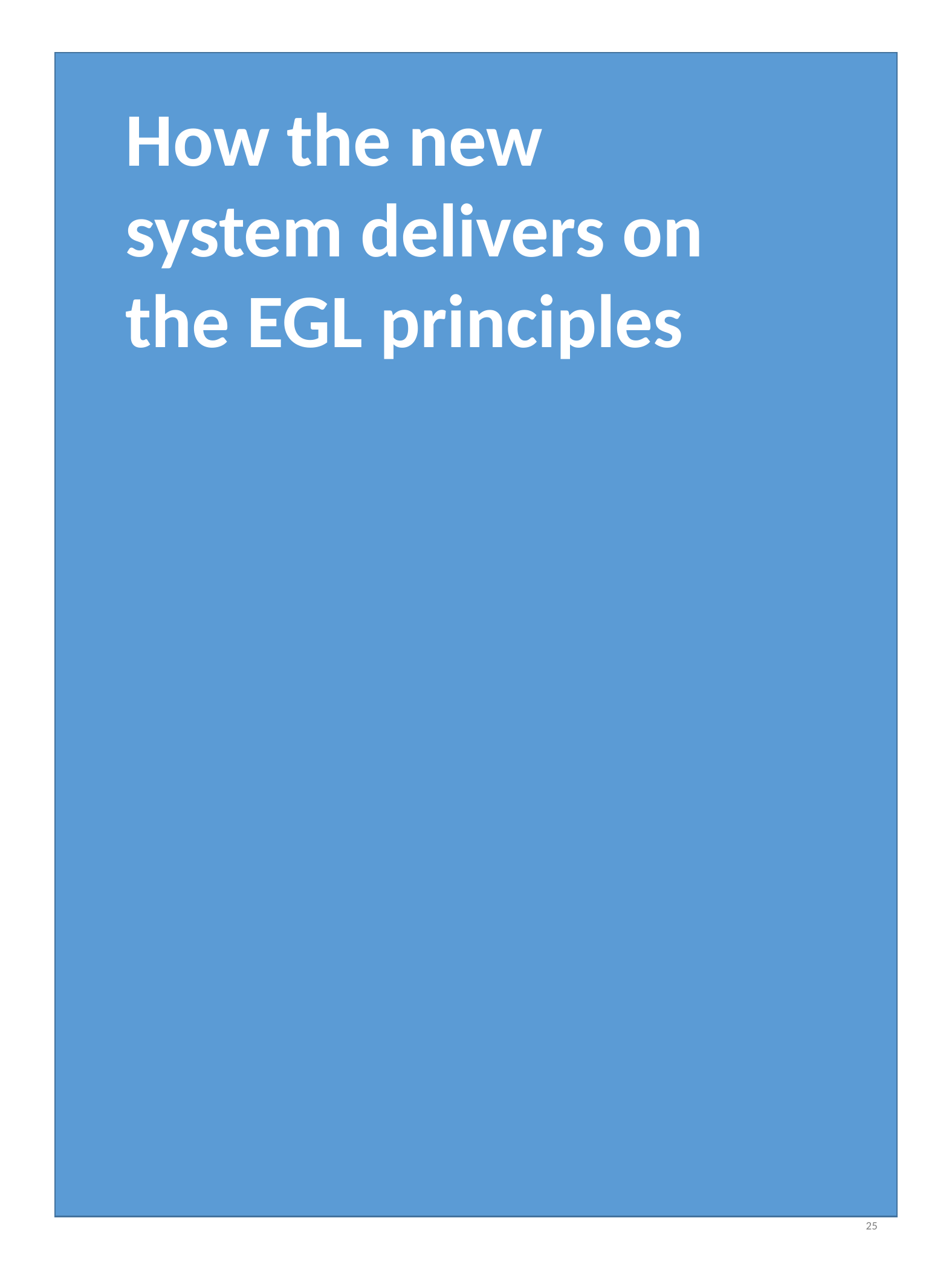

#
How the new system delivers on the EGL principles

25